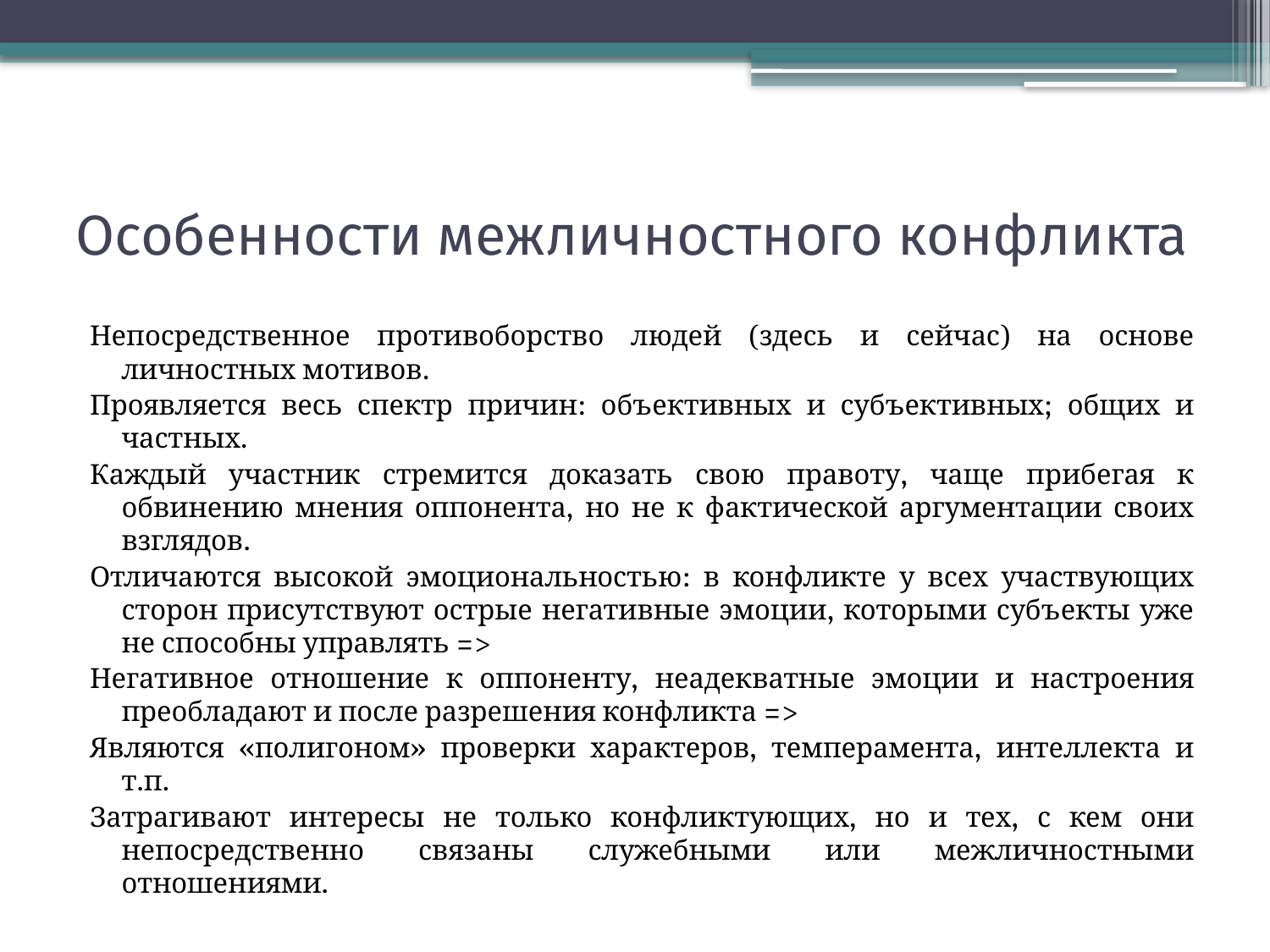

# Особенности межличностного конфликта
Непосредственное противоборство людей (здесь и сейчас) на основе личностных мотивов.
Проявляется весь спектр причин: объективных и субъективных; общих и частных.
Каждый участник стремится доказать свою правоту, чаще прибегая к обвинению мнения оппонента, но не к фактической аргументации своих взглядов.
Отличаются высокой эмоциональностью: в конфликте у всех участвующих сторон присутствуют острые негативные эмоции, которыми субъекты уже не способны управлять =>
Негативное отношение к оппоненту, неадекватные эмоции и настроения преобладают и после разрешения конфликта =>
Являются «полигоном» проверки характеров, темперамента, интеллекта и т.п.
Затрагивают интересы не только конфликтующих, но и тех, с кем они непосредственно связаны служебными или межличностными отношениями.